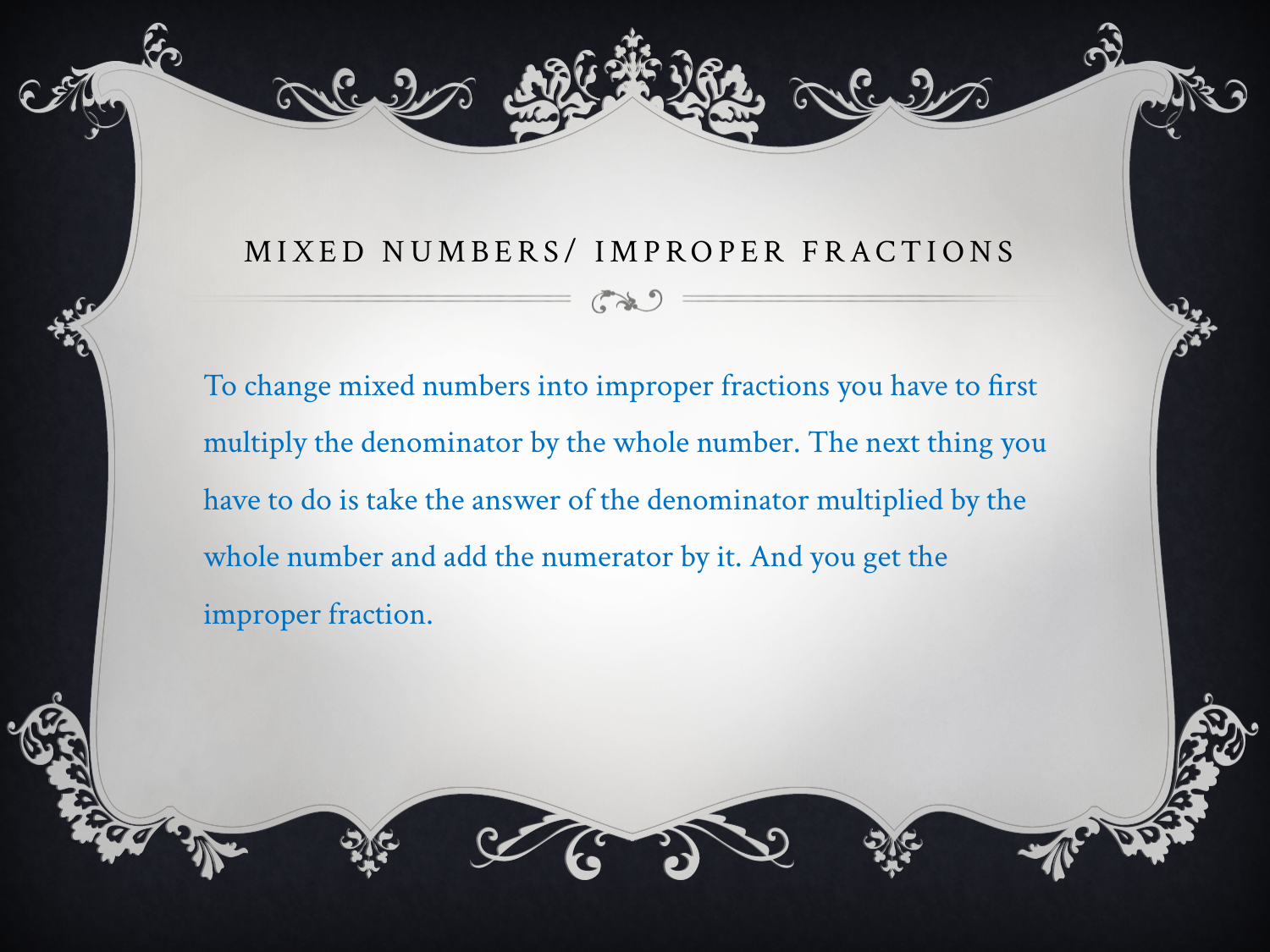

# Mixed numbers/ improper fractions
To change mixed numbers into improper fractions you have to first multiply the denominator by the whole number. The next thing you have to do is take the answer of the denominator multiplied by the whole number and add the numerator by it. And you get the improper fraction.